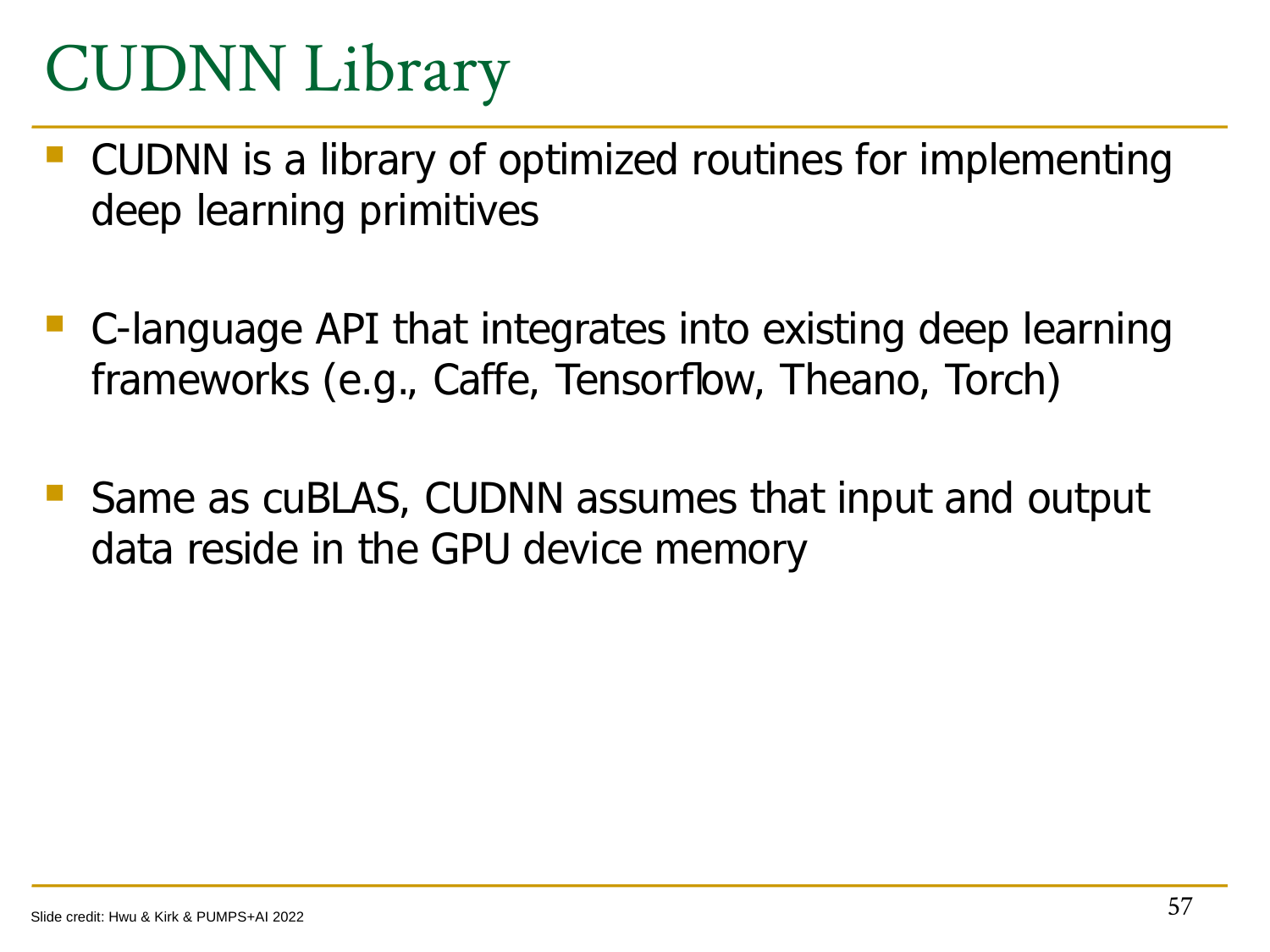

# CUDNN Library
CUDNN is a library of optimized routines for implementing deep learning primitives

C-language API that integrates into existing deep learning frameworks (e.g., Caffe, Tensorflow, Theano, Torch)

Same as cuBLAS, CUDNN assumes that input and output data reside in the GPU device memory

57
Slide credit: Hwu & Kirk & PUMPS+AI 2022